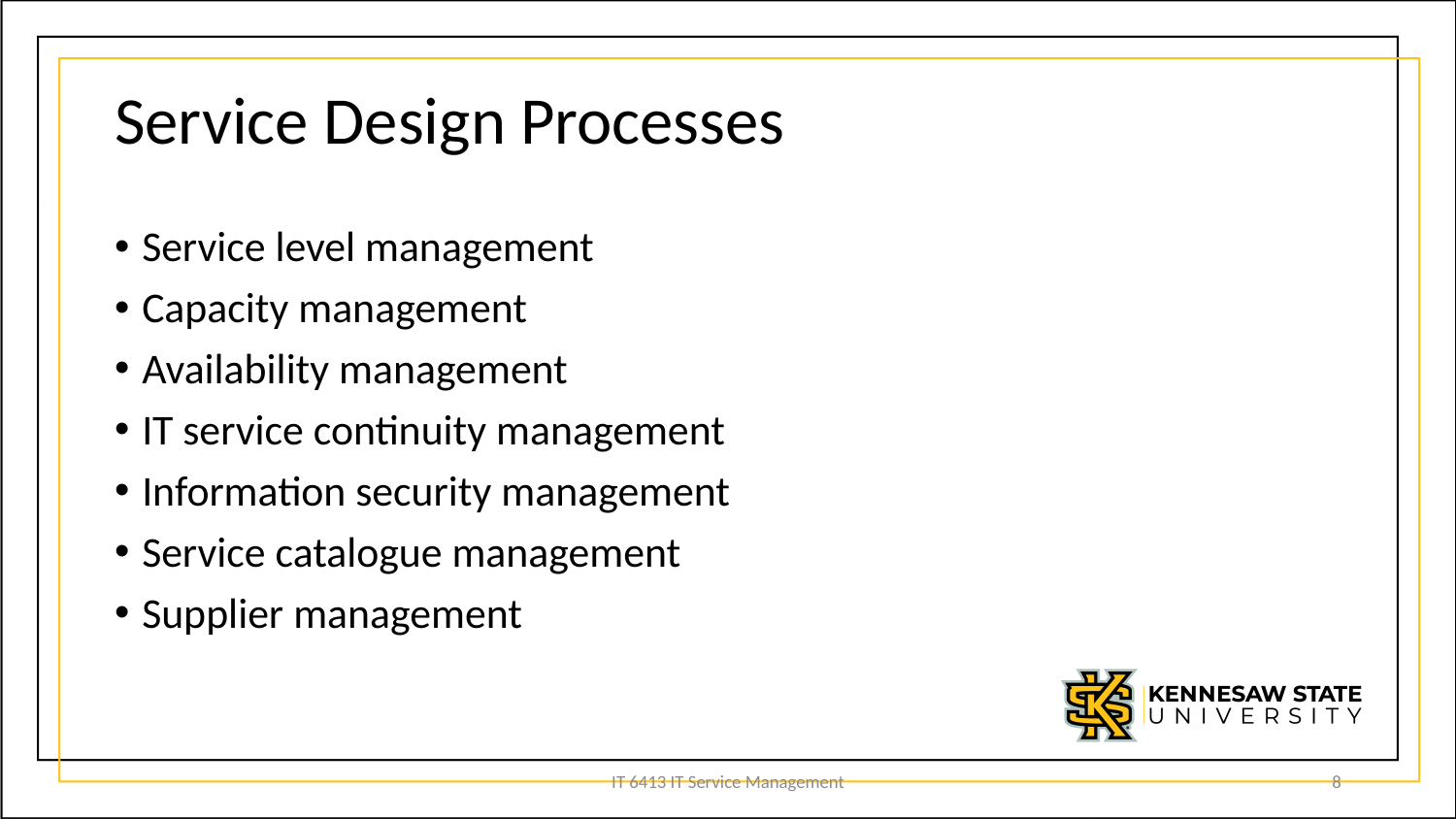

# Service Design Processes
Service level management
Capacity management
Availability management
IT service continuity management
Information security management
Service catalogue management
Supplier management
IT 6413 IT Service Management
8